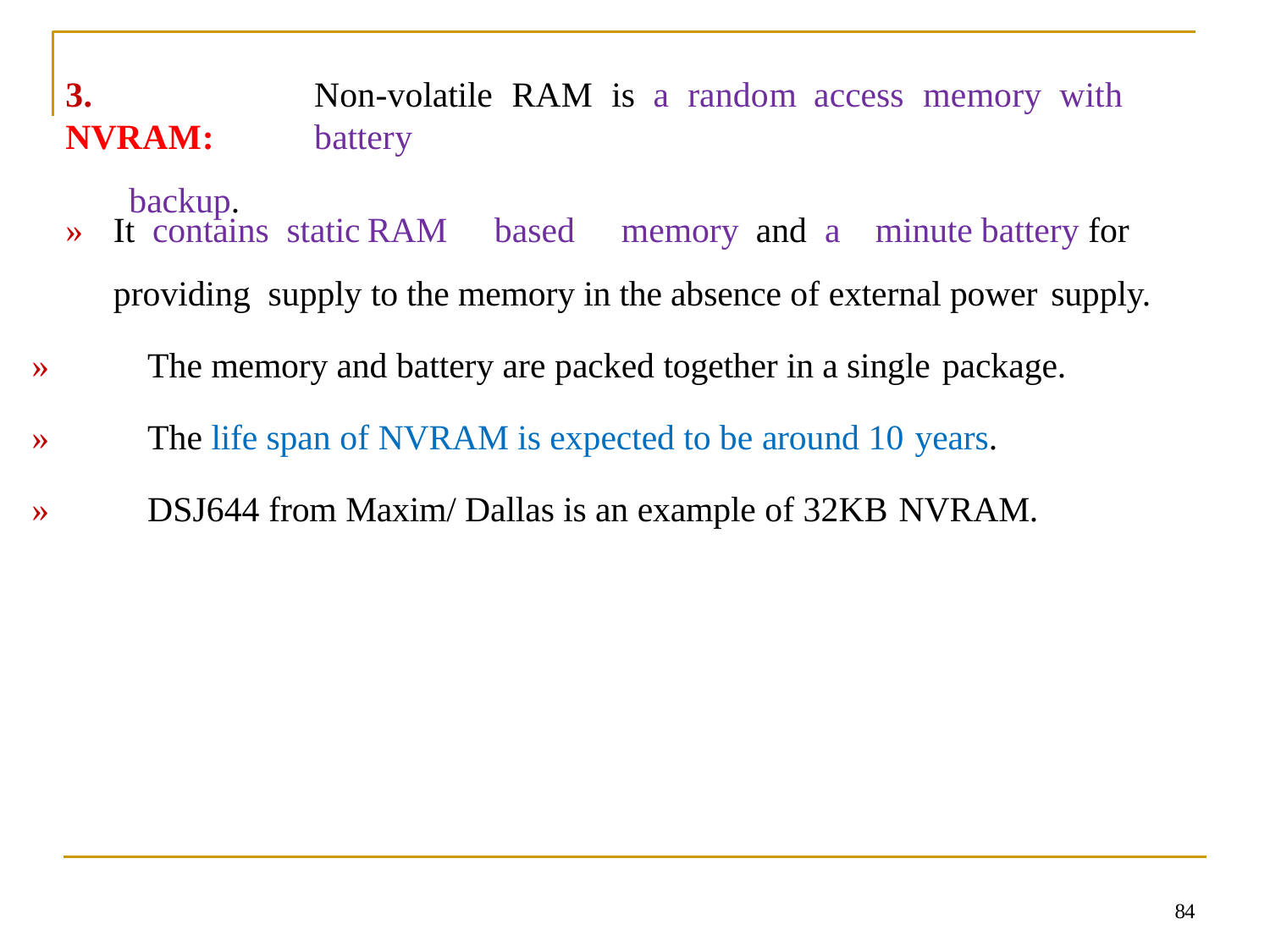

3.	NVRAM:
backup.
# Non-volatile	RAM	is	a	random	access	memory	with	battery
»	It contains  static	RAM	based	memory and  a	minute battery for providing  supply to the memory in the absence of external power supply.
»	The memory and battery are packed together in a single package.
»	The life span of NVRAM is expected to be around 10 years.
»	DSJ644 from Maxim/ Dallas is an example of 32KB NVRAM.

84